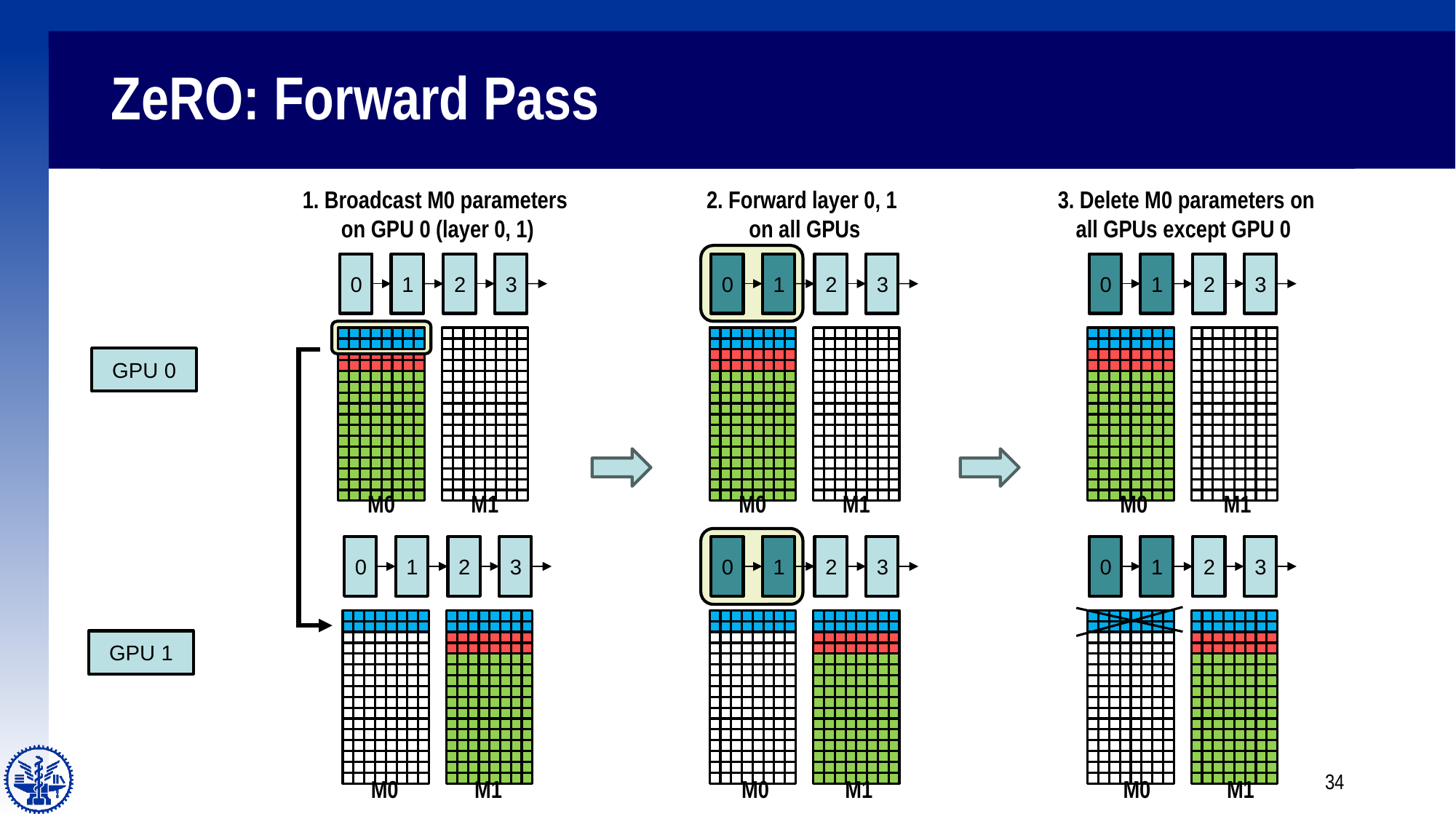

# ZeRO: Forward Pass
1. Broadcast M0 parameters
on GPU 0 (layer 0, 1)
2. Forward layer 0, 1
on all GPUs
3. Delete M0 parameters on all GPUs except GPU 0

0
1
2
3
0
1
2
3
0
1
2
3

GPU 0

M0
M1
M0
M1
M0
M1

0
1
2
3

0
1
2
3

0
1
2
3

GPU 1
34
M0
M1
M0
M1
M0
M1